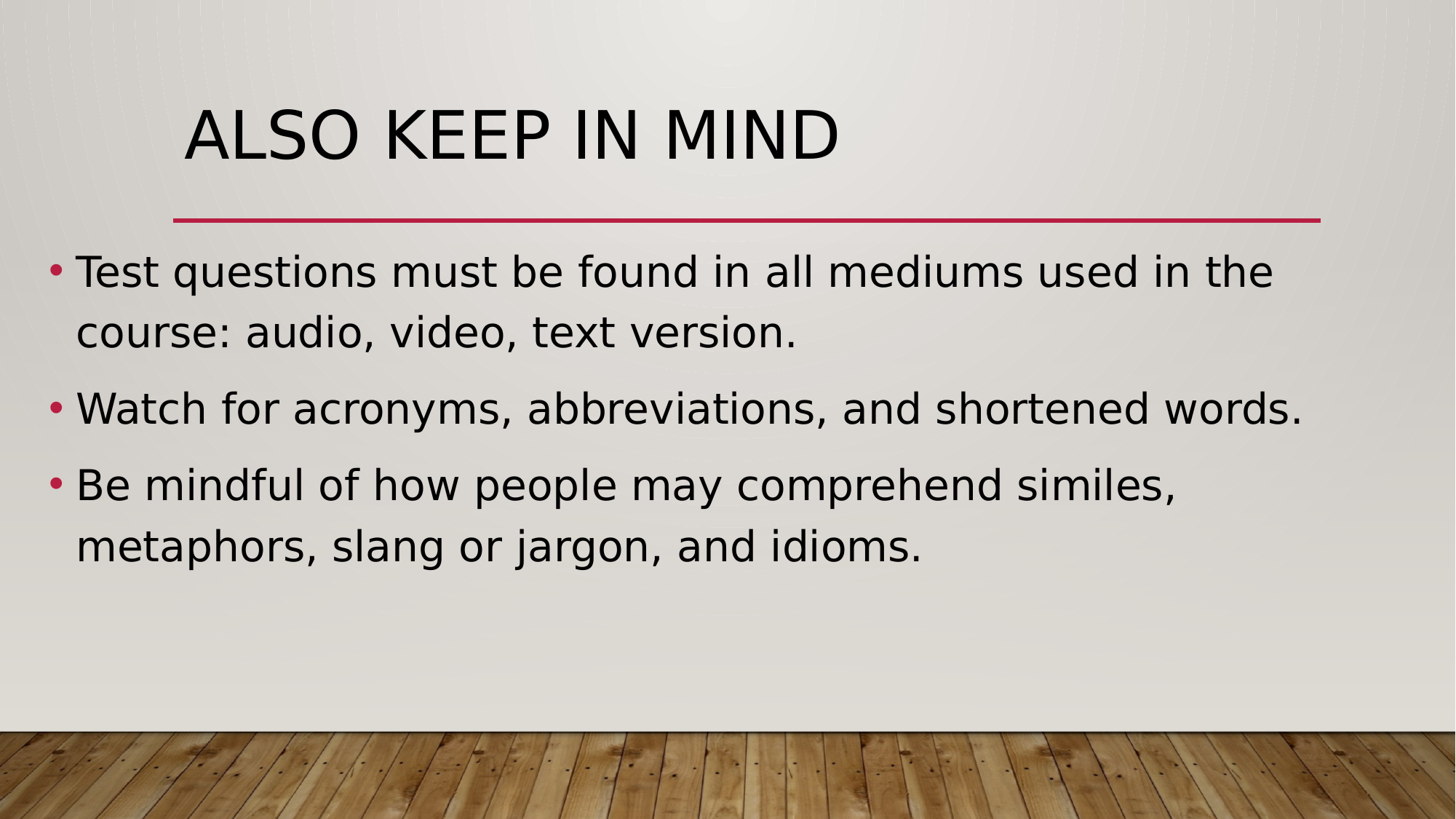

# Also Keep in Mind
Test questions must be found in all mediums used in the course: audio, video, text version.
Watch for acronyms, abbreviations, and shortened words.
Be mindful of how people may comprehend similes, metaphors, slang or jargon, and idioms.